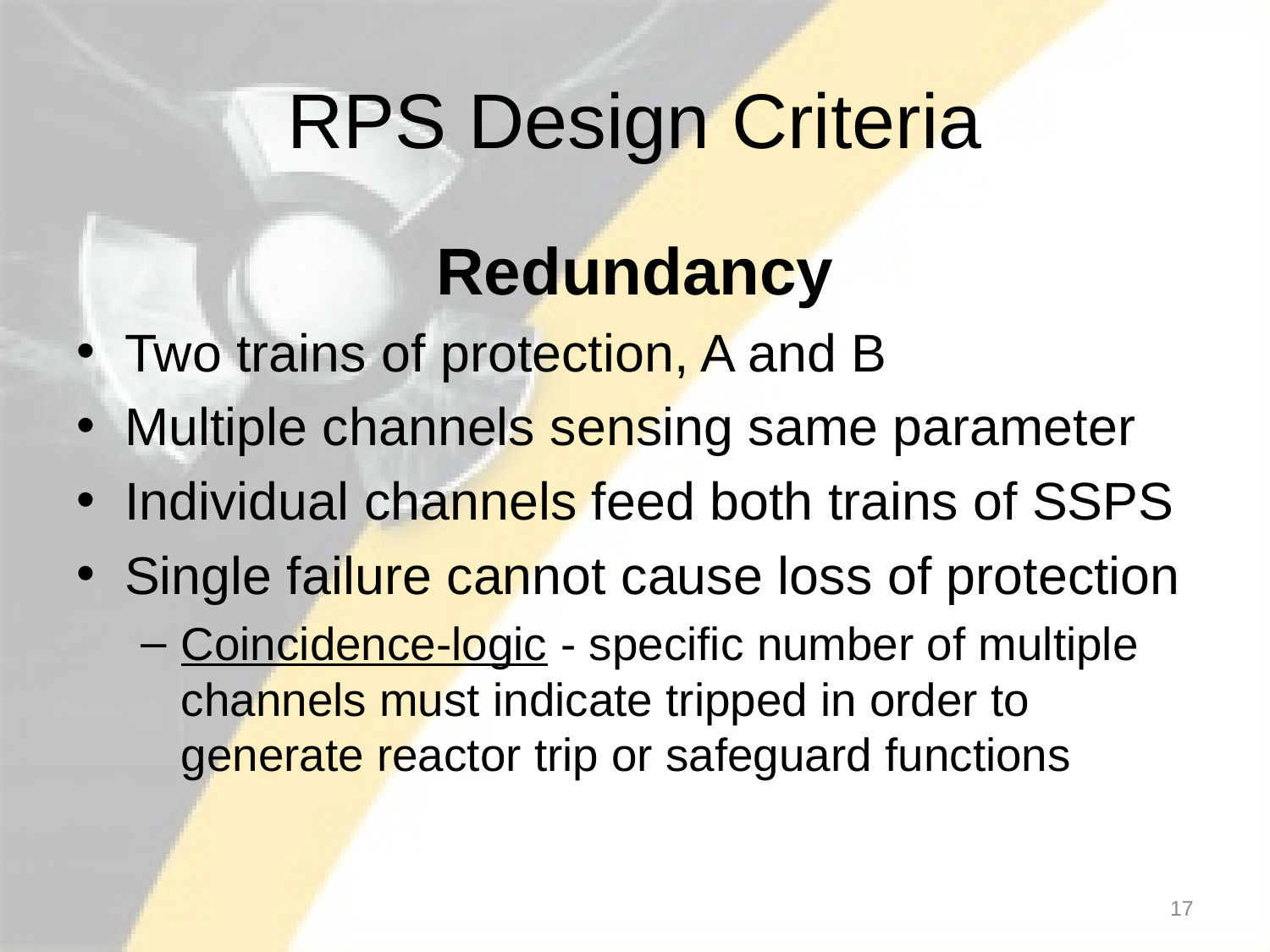

# RPS Design Criteria
Redundancy
Two trains of protection, A and B
Multiple channels sensing same parameter
Individual channels feed both trains of SSPS
Single failure cannot cause loss of protection
Coincidence-logic - specific number of multiple channels must indicate tripped in order to generate reactor trip or safeguard functions
17